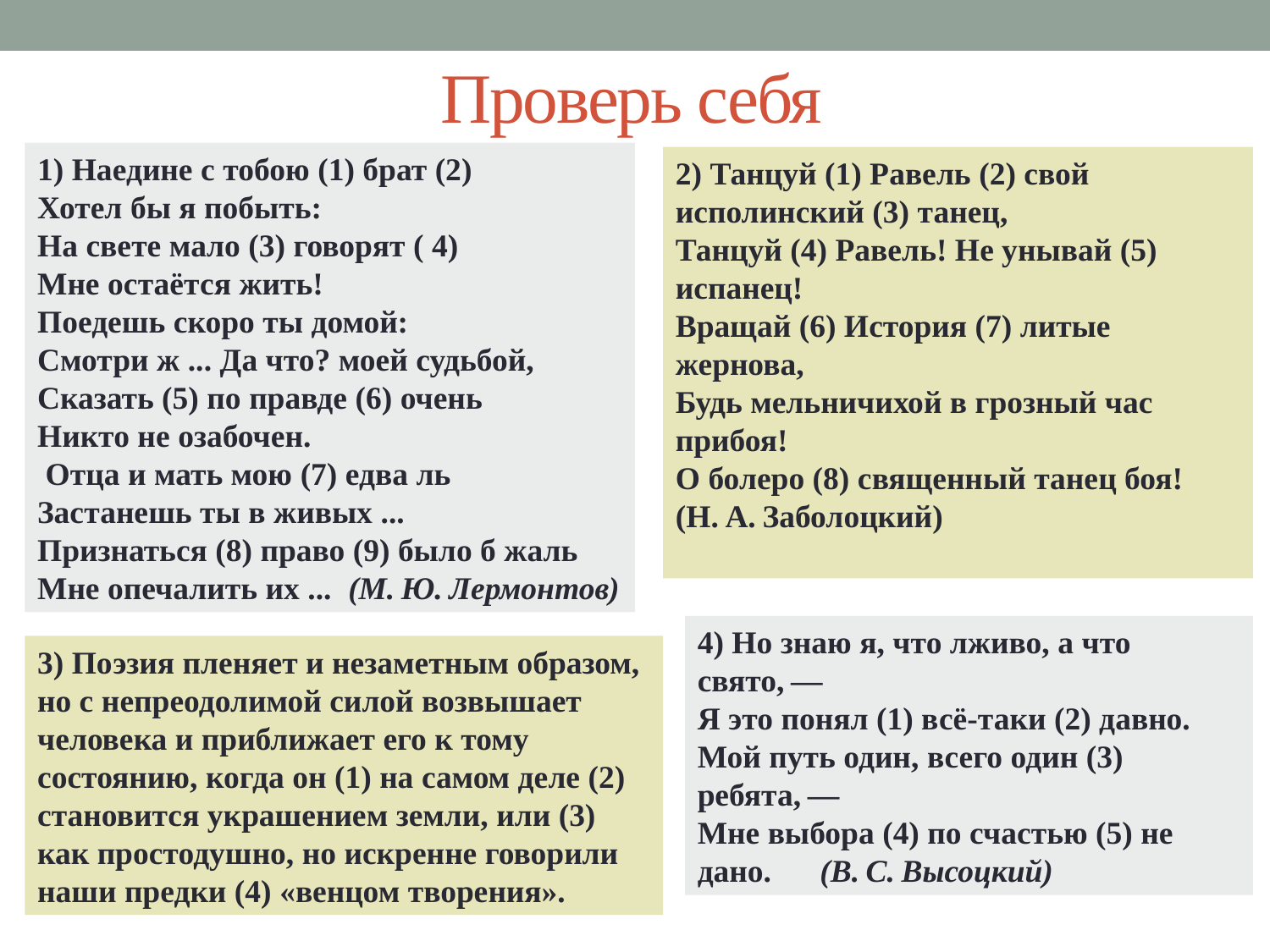

# Проверь себя
1) Наедине с тобою (1) брат (2)
Хотел бы я побыть:
На свете мало (3) говорят ( 4)
Мне остаётся жить!
Поедешь скоро ты домой:
Смотри ж ... Да что? моей судьбой,
Сказать (5) по правде (6) очень
Никто не озабочен.
 Отца и мать мою (7) едва ль
Застанешь ты в живых ...
Признаться (8) право (9) было б жаль
Мне опечалить их ...  (М. Ю. Лермонтов)
2) Танцуй (1) Равель (2) свой исполинский (3) танец,
Танцуй (4) Равель! Не унывай (5) испанец!
Вращай (6) История (7) литые жернова,
Будь мельничихой в грозный час прибоя!
О болеро (8) священный танец боя!
(Н. А. Заболоцкий)

4) Но знаю я, что лживо, а что свято, —
Я это понял (1) всё-таки (2) давно.
Мой путь один, всего один (3) ребята, —
Мне выбора (4) по счастью (5) не дано.      (В. С. Высоцкий)
3) Поэзия пленяет и незаметным образом, но с непреодолимой силой возвышает человека и приближает его к тому состоянию, когда он (1) на самом деле (2) становится украшением земли, или (3) как простодушно, но искренне говорили наши предки (4) «венцом творения».